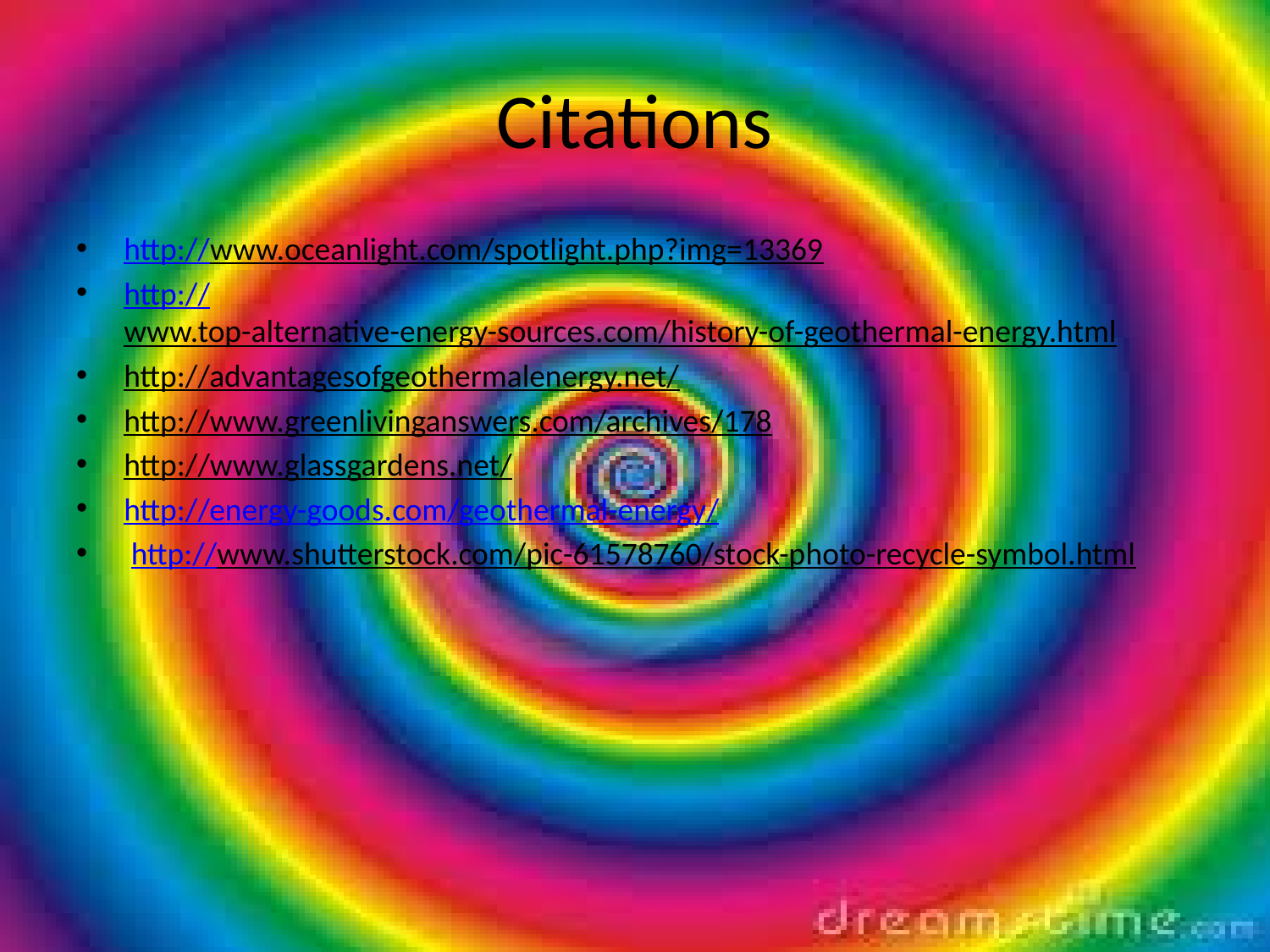

# Citations
http://www.oceanlight.com/spotlight.php?img=13369
http://www.top-alternative-energy-sources.com/history-of-geothermal-energy.html
http://advantagesofgeothermalenergy.net/
http://www.greenlivinganswers.com/archives/178
http://www.glassgardens.net/
http://energy-goods.com/geothermal-energy/
 http://www.shutterstock.com/pic-61578760/stock-photo-recycle-symbol.html